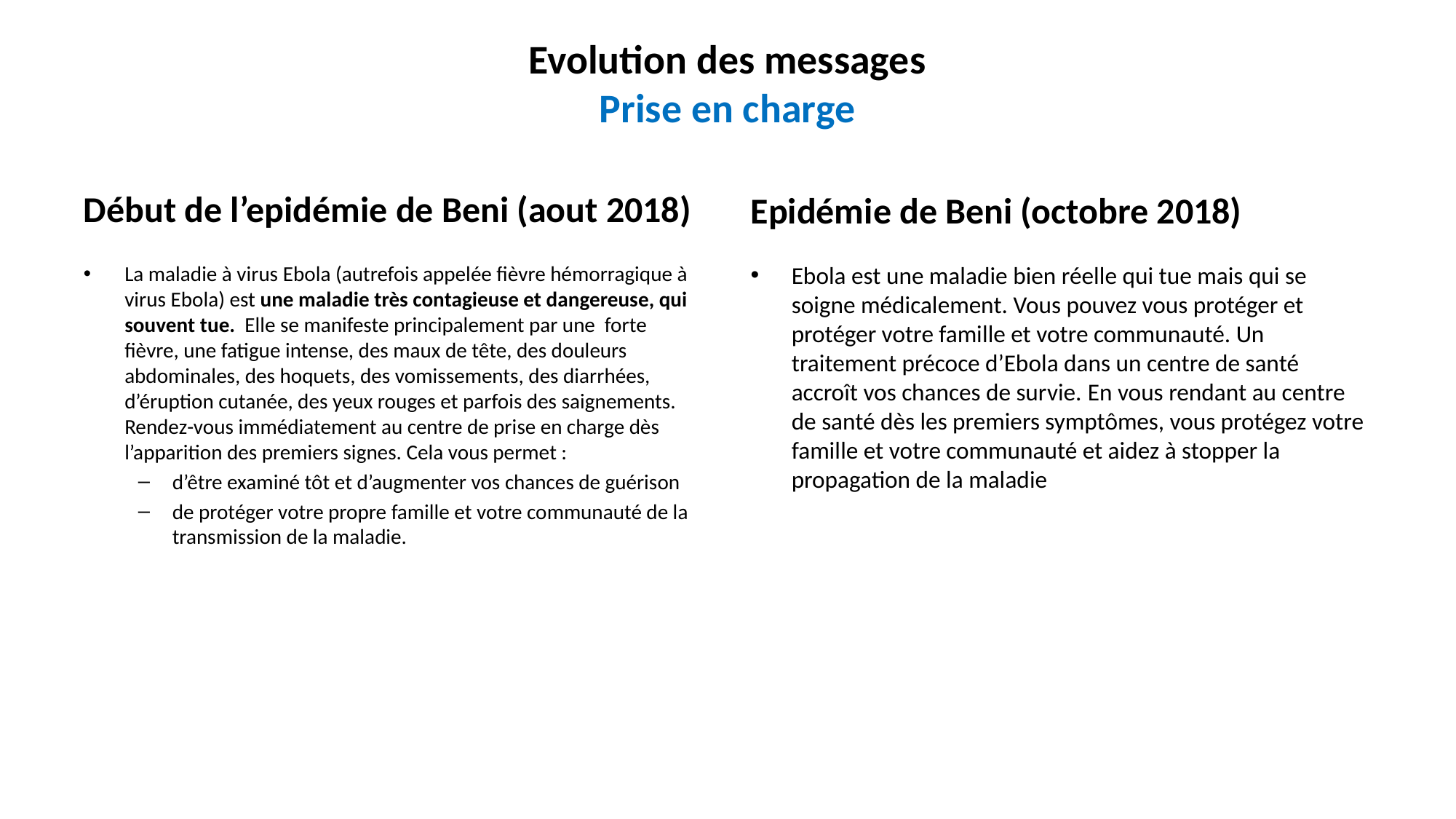

# Evolution des messages Prise en charge
Début de l’epidémie de Beni (aout 2018)

Epidémie de Beni (octobre 2018)
La maladie à virus Ebola (autrefois appelée fièvre hémorragique à virus Ebola) est une maladie très contagieuse et dangereuse, qui souvent tue.  Elle se manifeste principalement par une  forte fièvre, une fatigue intense, des maux de tête, des douleurs abdominales, des hoquets, des vomissements, des diarrhées, d’éruption cutanée, des yeux rouges et parfois des saignements. Rendez-vous immédiatement au centre de prise en charge dès l’apparition des premiers signes. Cela vous permet :
d’être examiné tôt et d’augmenter vos chances de guérison
de protéger votre propre famille et votre communauté de la transmission de la maladie.

Ebola est une maladie bien réelle qui tue mais qui se soigne médicalement. Vous pouvez vous protéger et protéger votre famille et votre communauté. Un traitement précoce d’Ebola dans un centre de santé accroît vos chances de survie. En vous rendant au centre de santé dès les premiers symptômes, vous protégez votre famille et votre communauté et aidez à stopper la propagation de la maladie